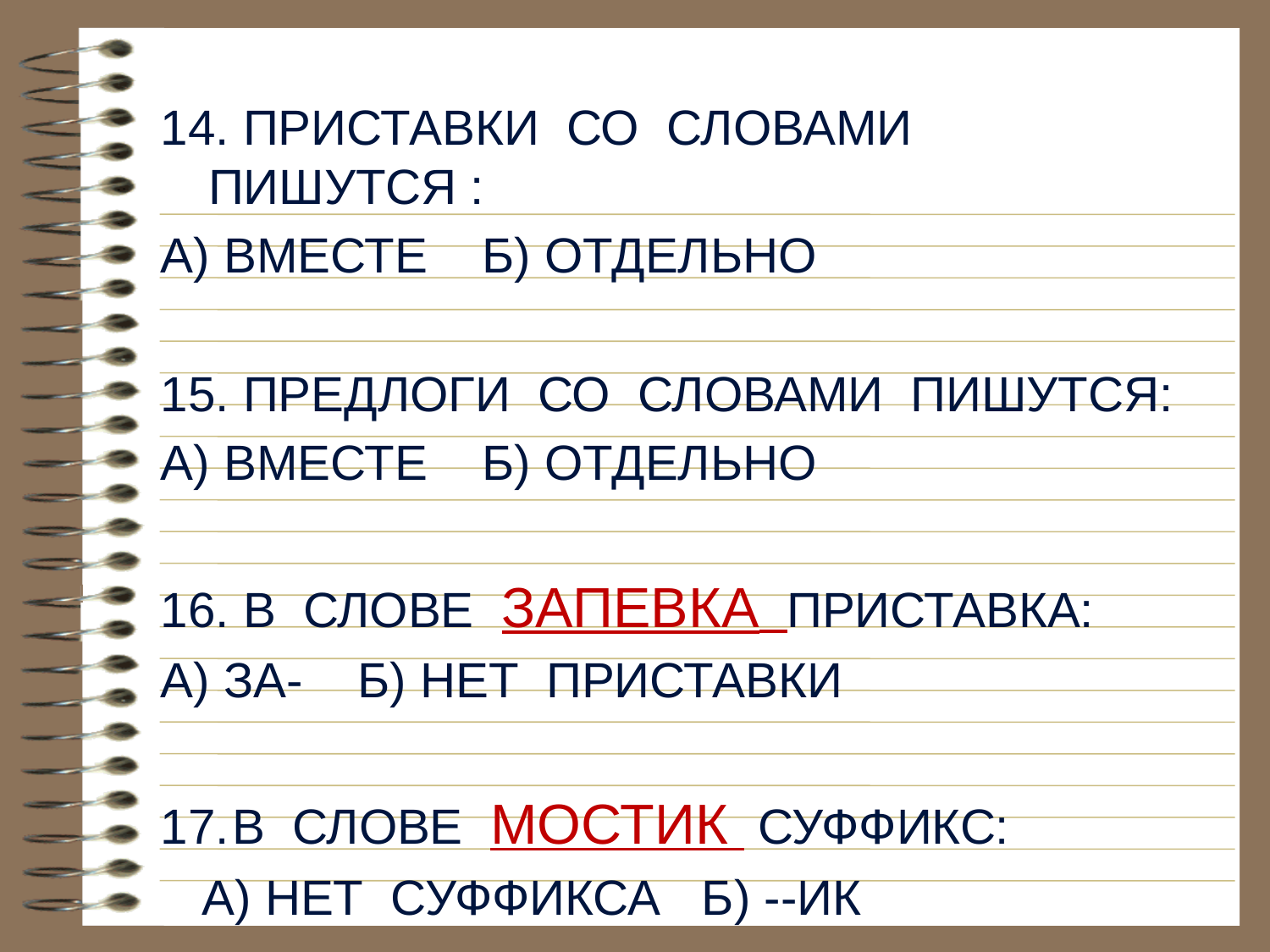

14. ПРИСТАВКИ  СО  СЛОВАМИ  ПИШУТСЯ :
А) ВМЕСТЕ    Б) ОТДЕЛЬНО

15. ПРЕДЛОГИ  СО  СЛОВАМИ  ПИШУТСЯ:
А) ВМЕСТЕ    Б) ОТДЕЛЬНО

16. В  СЛОВЕ  ЗАПЕВКА  ПРИСТАВКА:
А) ЗА-    Б) НЕТ  ПРИСТАВКИ

В  СЛОВЕ  МОСТИК  СУФФИКС:
   А) НЕТ  СУФФИКСА   Б) --ИК